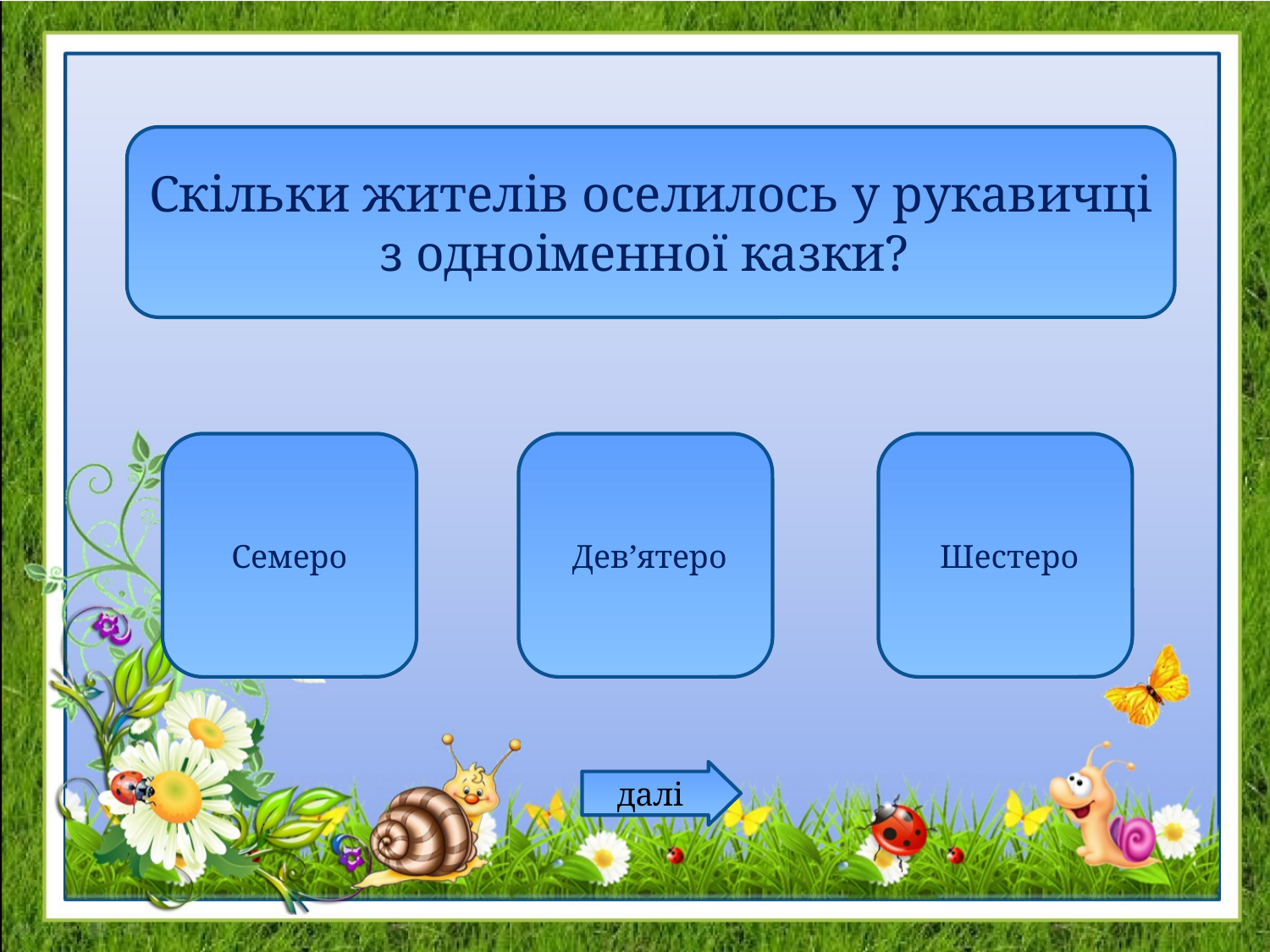

Скільки жителів оселилось у рукавичці з одноіменної казки?
Семеро
 Дев’ятеро
 Шестеро
далі